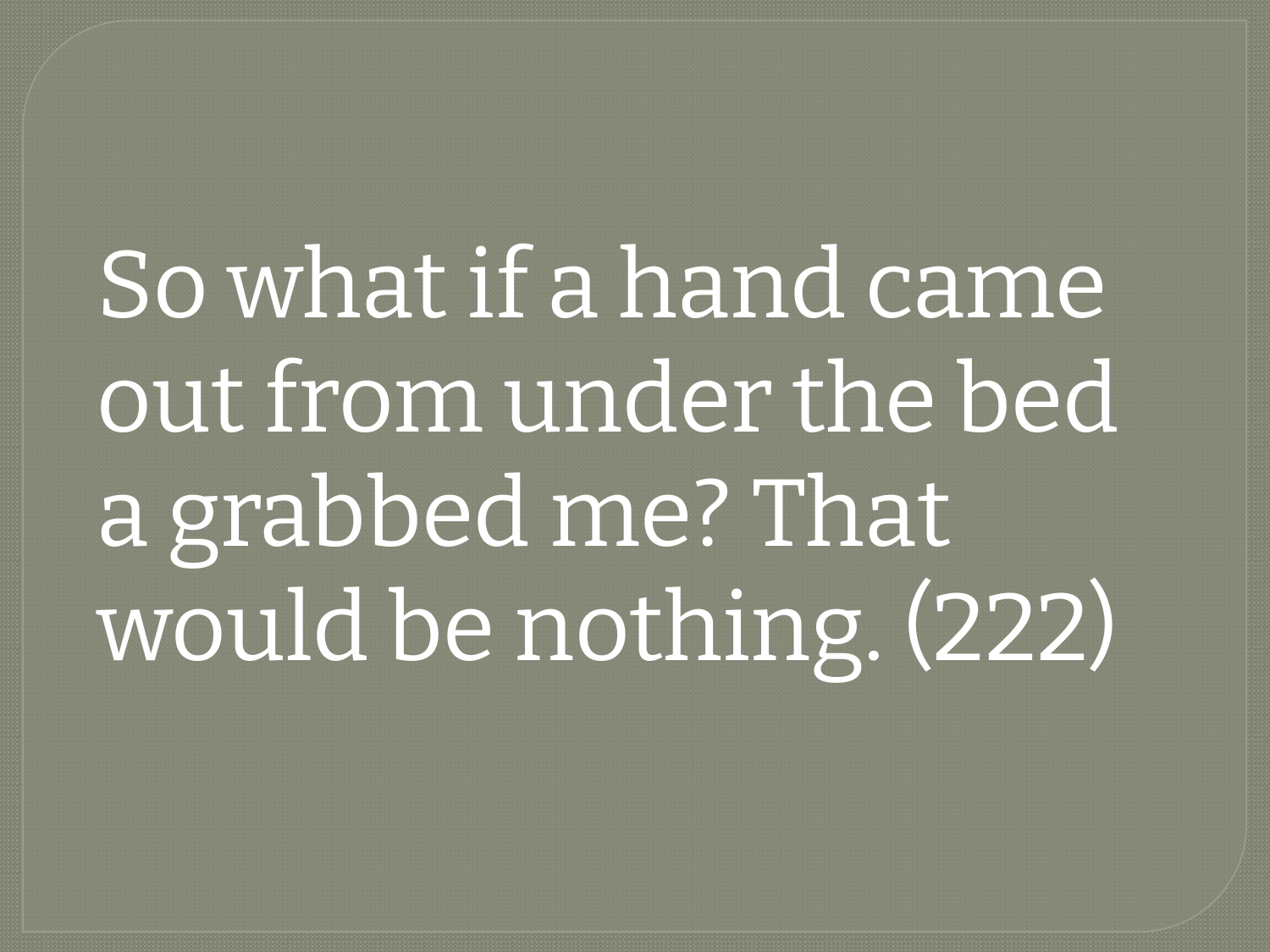

So what if a hand came out from under the bed a grabbed me? That would be nothing. (222)